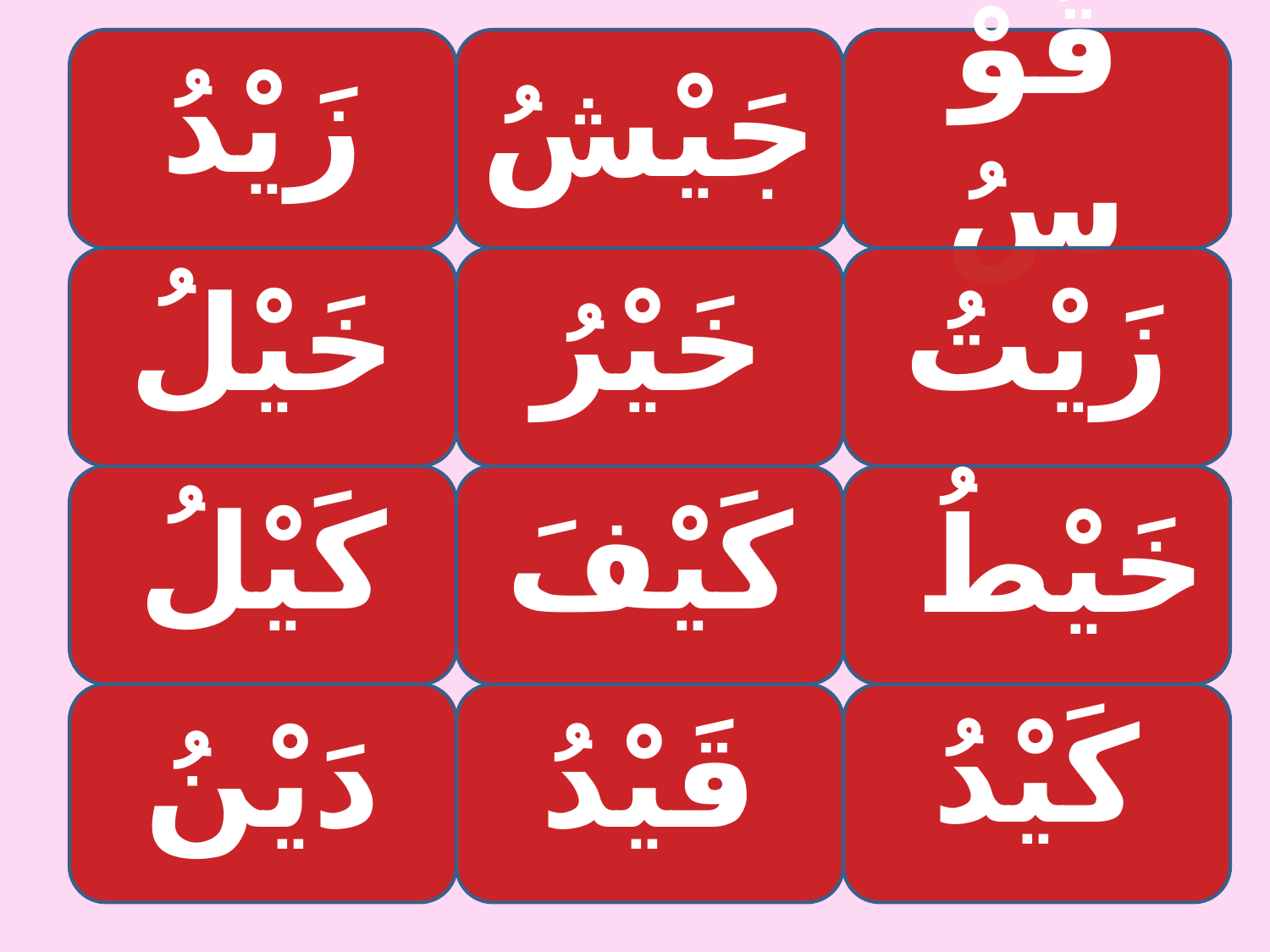

زَيْدُ

جَيْشُ

قَوْسُ

خَيْلُ

خَيْرُ

زَيْتُ

كَيْلُ

كَيْفَ

خَيْطُ

دَيْنُ

قَيْدُ

كَيْدُ